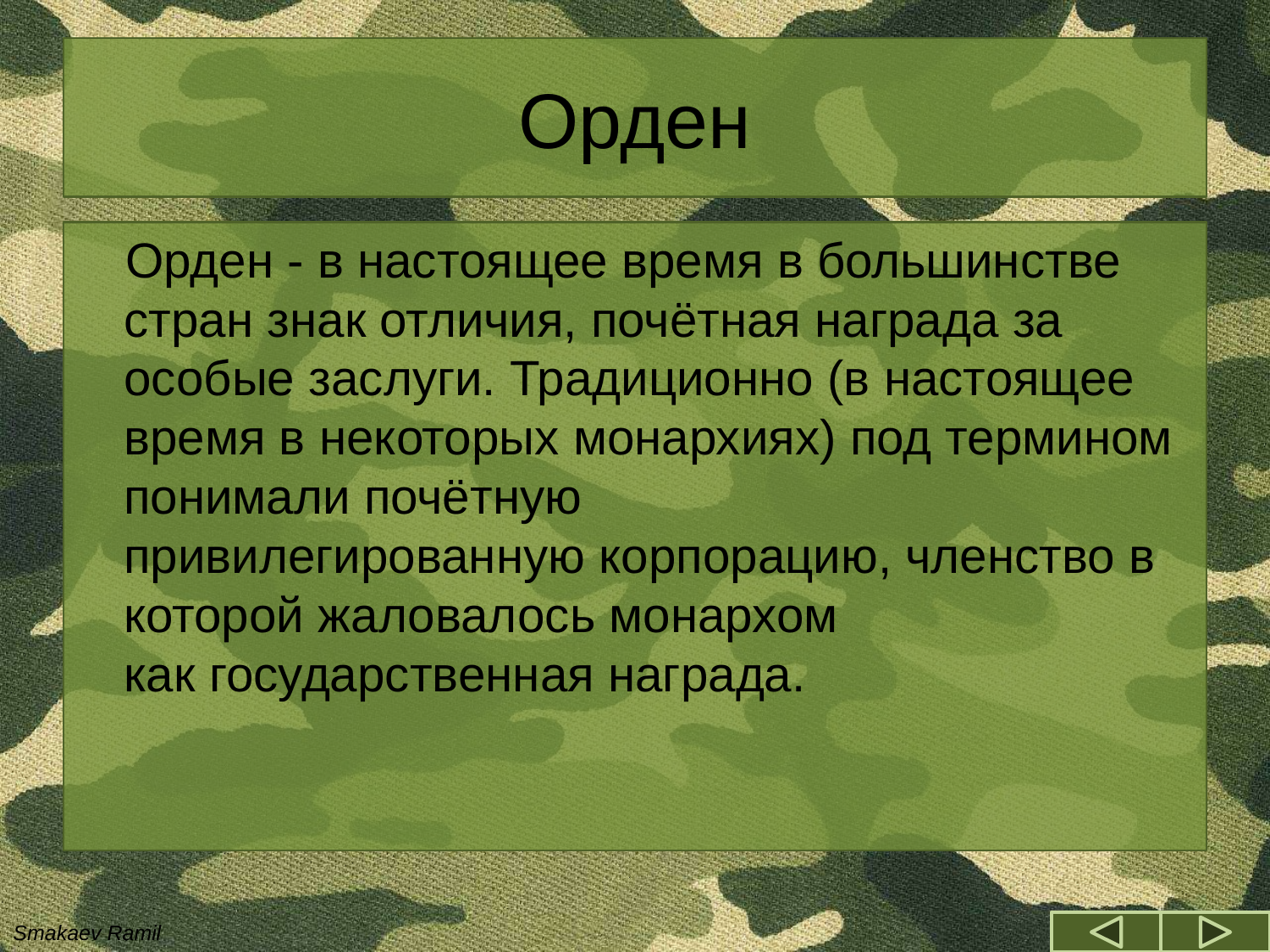

# Орден
Орден - в настоящее время в большинстве стран знак отличия, почётная награда за особые заслуги. Традиционно (в настоящее время в некоторых монархиях) под термином понимали почётную привилегированную корпорацию, членство в которой жаловалось монархом как государственная награда.